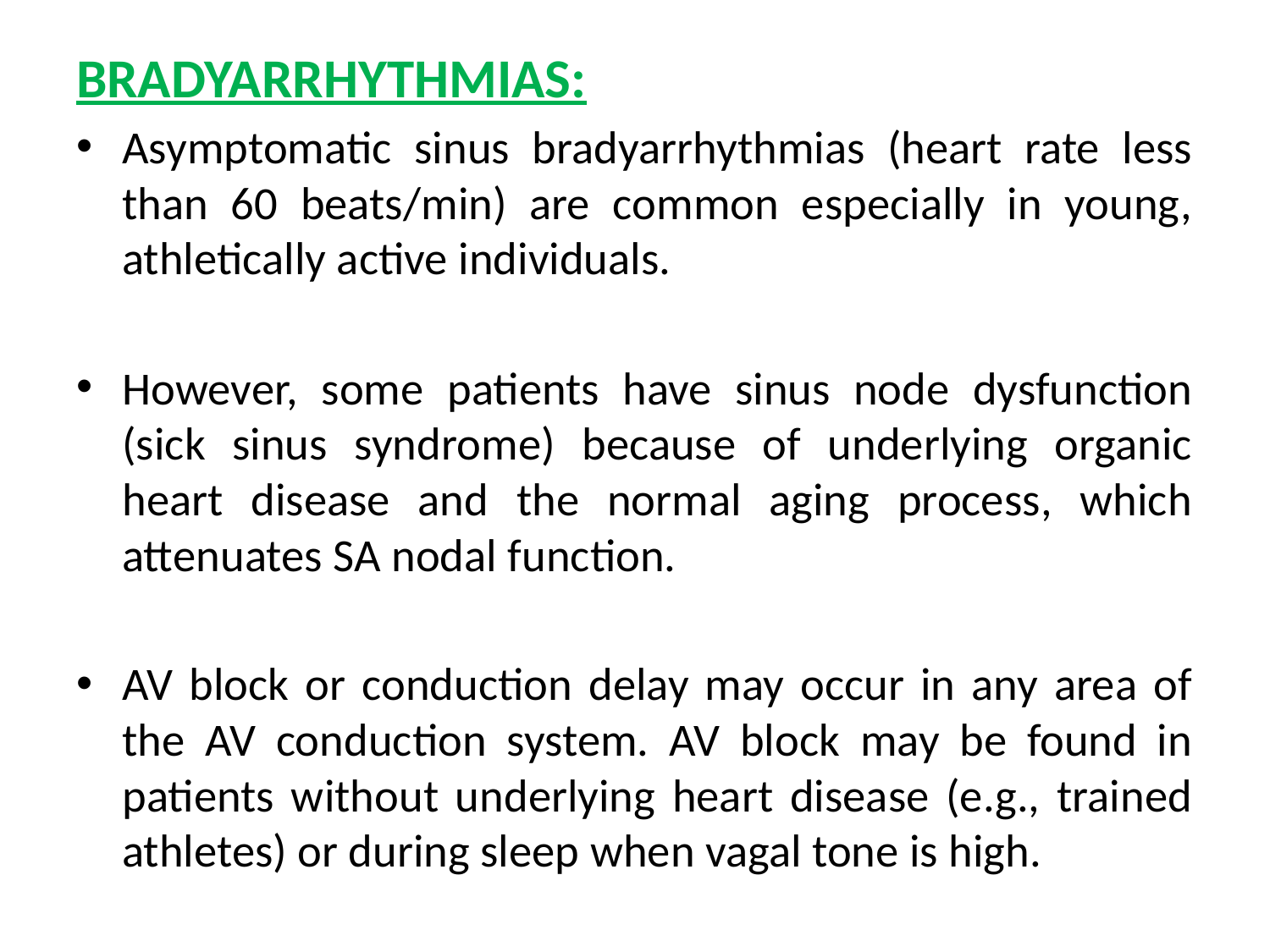

BRADYARRHYTHMIAS:
Asymptomatic sinus bradyarrhythmias (heart rate less than 60 beats/min) are common especially in young, athletically active individuals.

However, some patients have sinus node dysfunction (sick sinus syndrome) because of underlying organic heart disease and the normal aging process, which attenuates SA nodal function.

AV block or conduction delay may occur in any area of the AV conduction system. AV block may be found in patients without underlying heart disease (e.g., trained athletes) or during sleep when vagal tone is high.